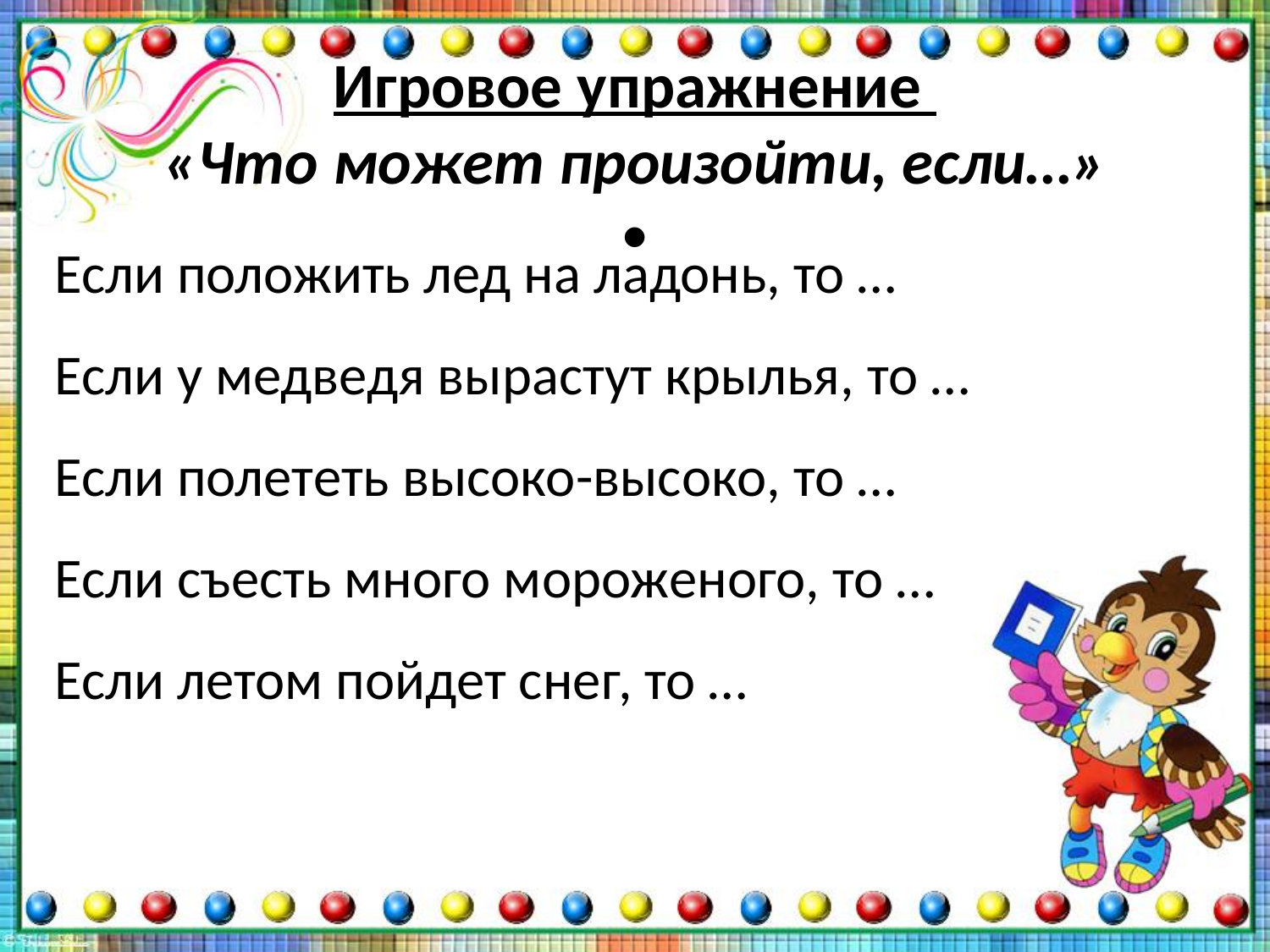

# Игровое упражнение «Что может произойти, если…» •
Если положить лед на ладонь, то …
Если у медведя вырастут крылья, то …
Если полететь высоко-высоко, то …
Если съесть много мороженого, то …
Если летом пойдет снег, то …